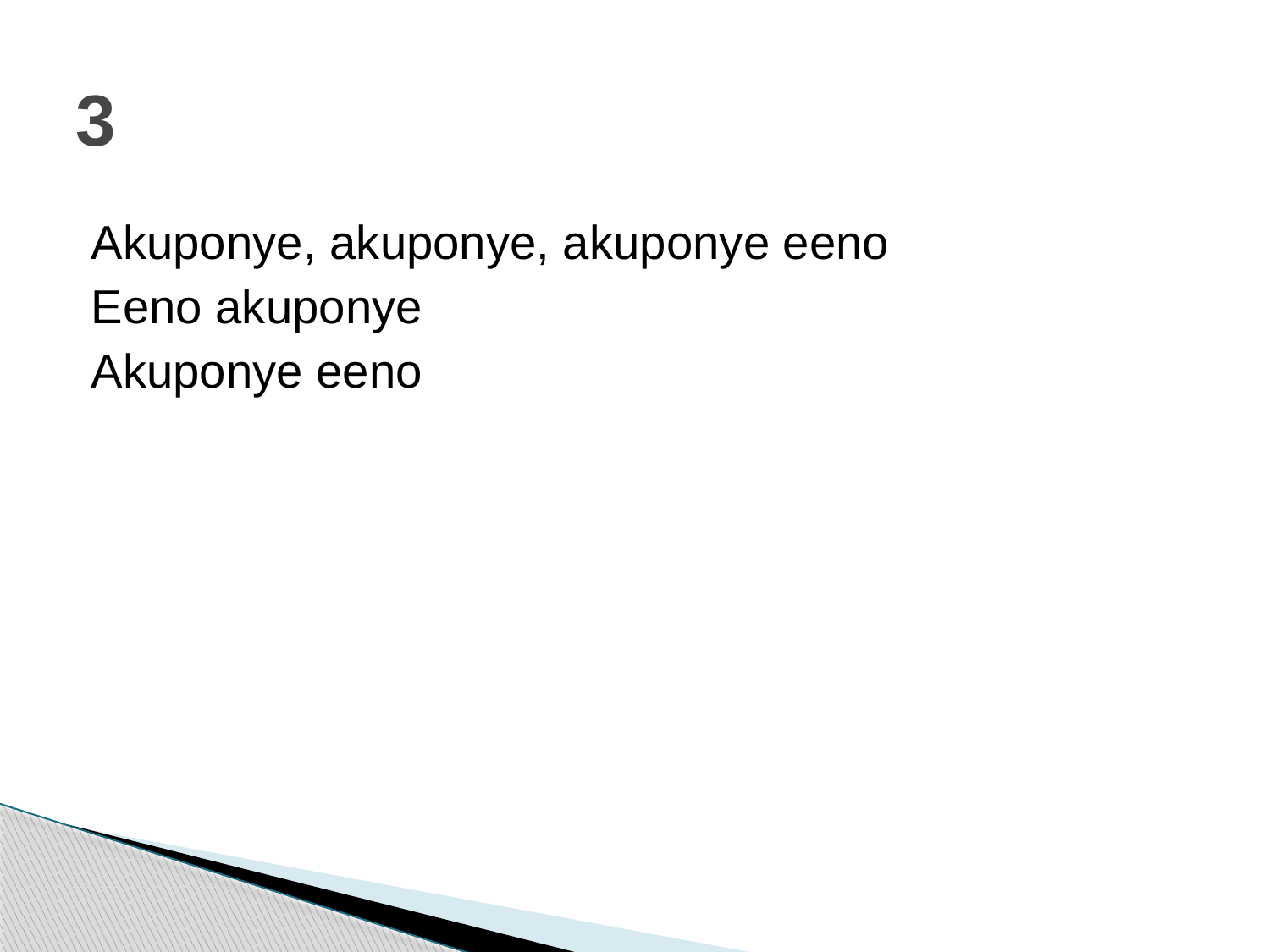

# 3
Akuponye, akuponye, akuponye eeno
Eeno akuponye
Akuponye eeno